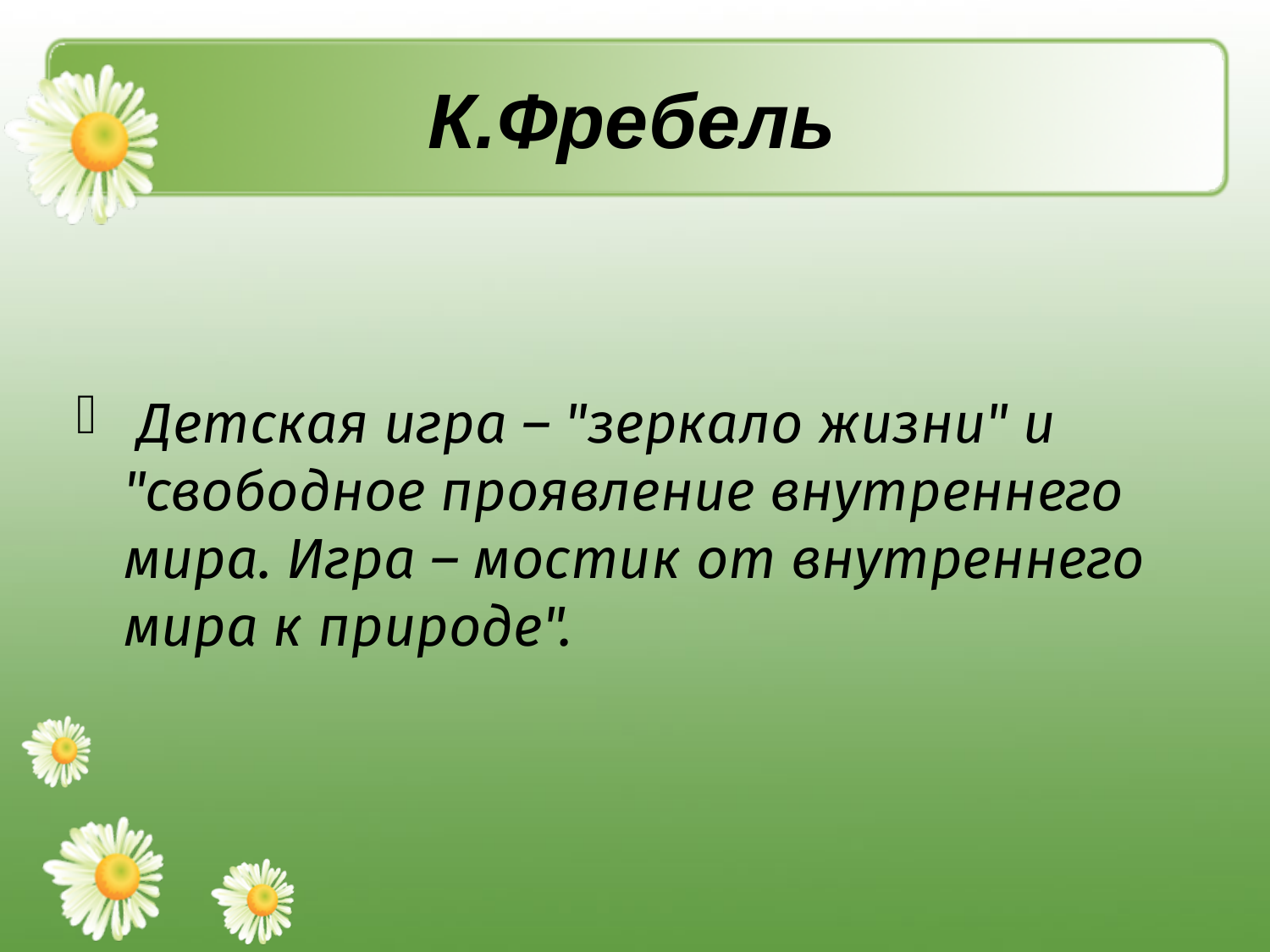

# К.Фребель

 Детская игра – "зеркало жизни" и "свободное проявление внутреннего мира. Игра – мостик от внутреннего мира к природе".